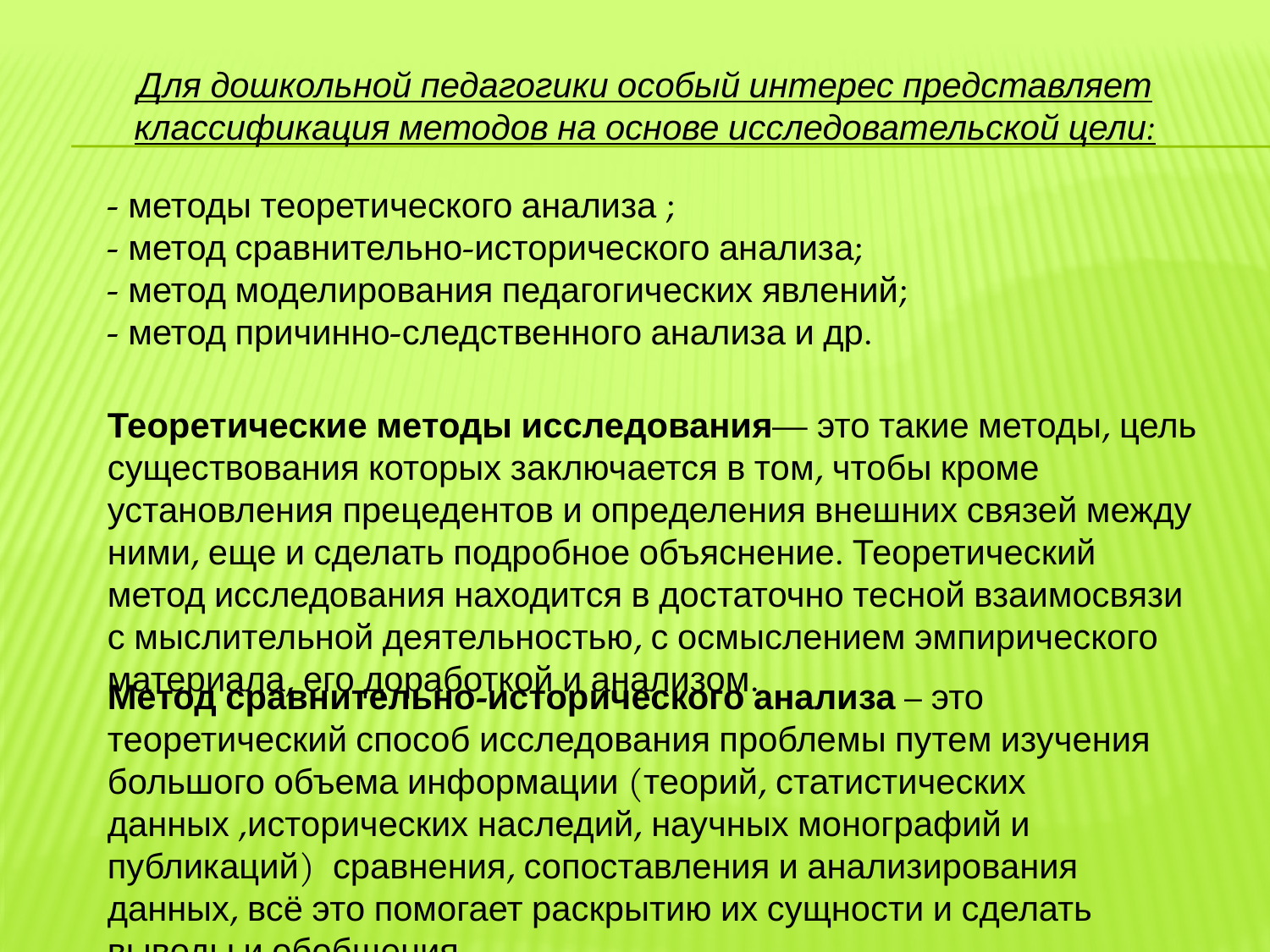

Для дошкольной педагогики особый интерес представляет классификация методов на основе исследовательской цели:
- методы теоретического анализа ;
- метод сравнительно-исторического анализа;
- метод моделирования педагогических явлений;
- метод причинно-следственного анализа и др.
Теоретические методы исследования— это такие методы, цель существования которых заключается в том, чтобы кроме установления прецедентов и определения внешних связей между ними, еще и сделать подробное объяснение. Теоретический метод исследования находится в достаточно тесной взаимосвязи с мыслительной деятельностью, с осмыслением эмпирического материала, его доработкой и анализом.
Метод сравнительно-исторического анализа – это теоретический способ исследования проблемы путем изучения большого объема информации (теорий, статистических данных ,исторических наследий, научных монографий и публикаций)  сравнения, сопоставления и анализирования данных, всё это помогает раскрытию их сущности и сделать выводы и обобщения.